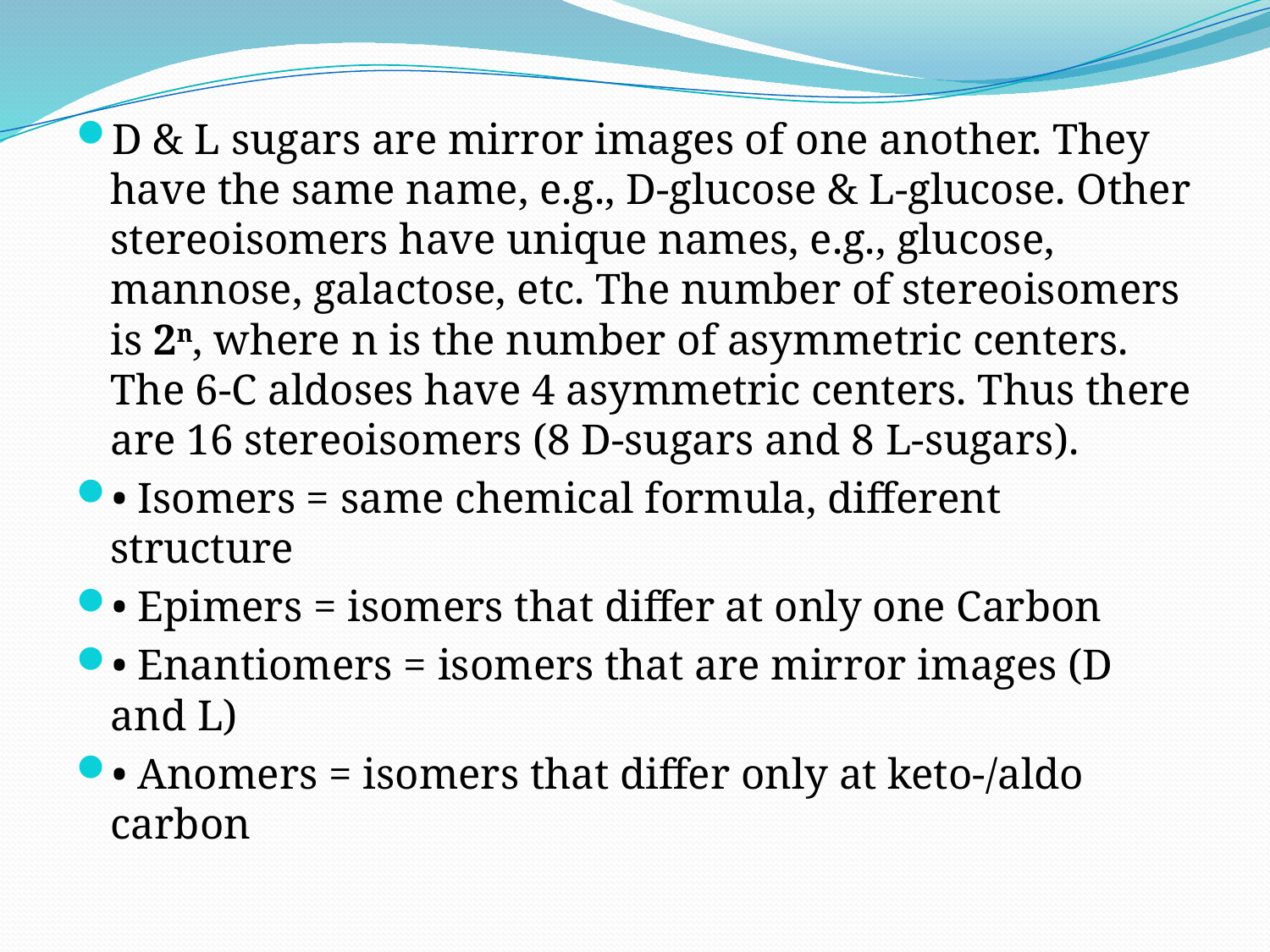

D & L sugars are mirror images of one another. They have the same name, e.g., D-glucose & L-glucose. Other stereoisomers have unique names, e.g., glucose, mannose, galactose, etc. The number of stereoisomers is 2n, where n is the number of asymmetric centers. The 6-C aldoses have 4 asymmetric centers. Thus there are 16 stereoisomers (8 D-sugars and 8 L-sugars).
• Isomers = same chemical formula, different structure
• Epimers = isomers that differ at only one Carbon
• Enantiomers = isomers that are mirror images (D and L)
• Anomers = isomers that differ only at keto-/aldo carbon